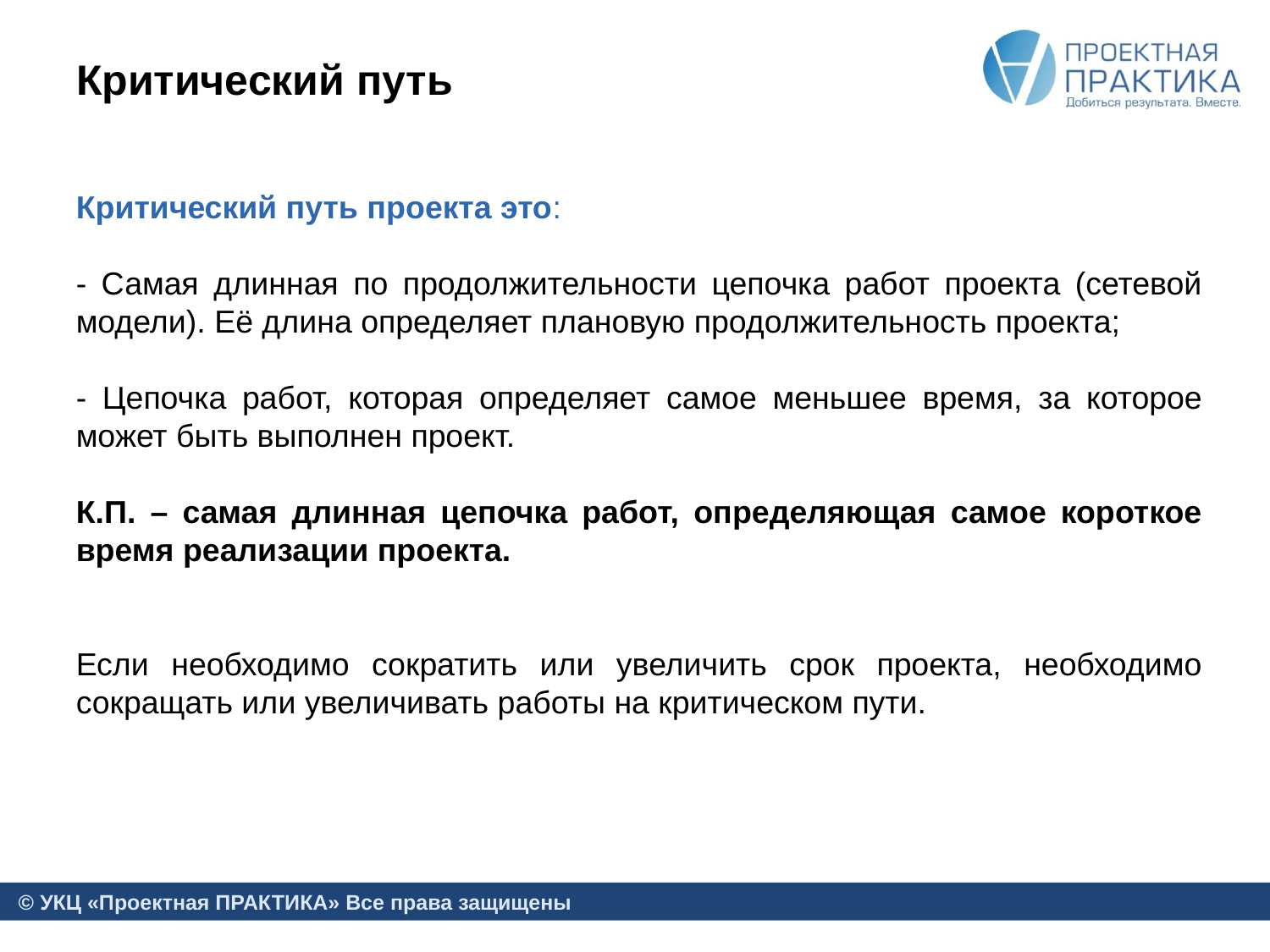

# Критический путь

Критический путь проекта это:

- Самая длинная по продолжительности цепочка работ проекта (сетевой модели). Её длина определяет плановую продолжительность проекта;

- Цепочка работ, которая определяет самое меньшее время, за которое может быть выполнен проект.

К.П. – самая длинная цепочка работ, определяющая самое короткое время реализации проекта.

Если необходимо сократить или увеличить срок проекта, необходимо сокращать или увеличивать работы на критическом пути.